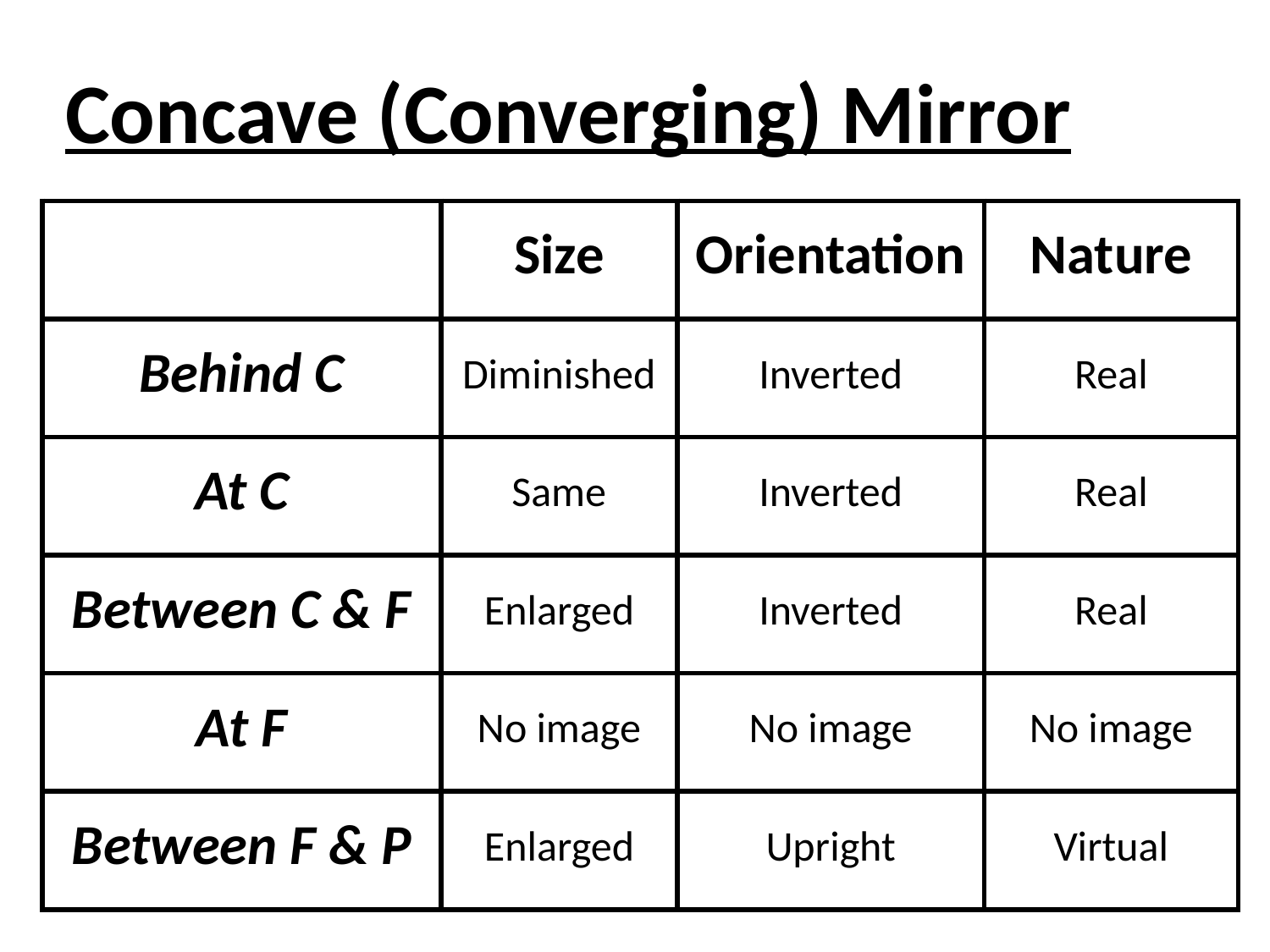

Concave (Converging) Mirror
|  | Size | Orientation | Nature |
| --- | --- | --- | --- |
| Behind C | Diminished | Inverted | Real |
| At C | Same | Inverted | Real |
| Between C & F | Enlarged | Inverted | Real |
| At F | No image | No image | No image |
| Between F & P | Enlarged | Upright | Virtual |